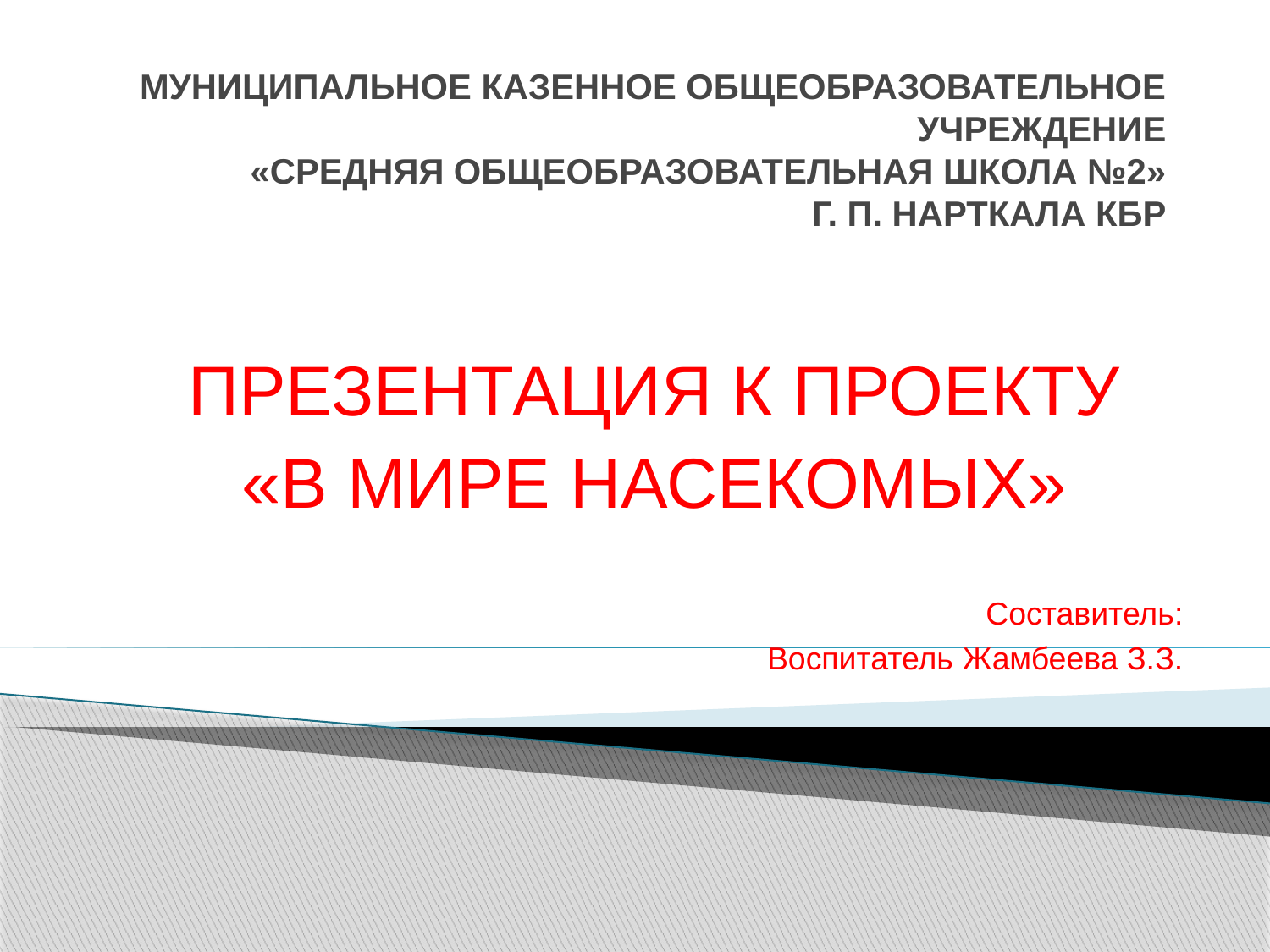

# МУНИЦИПАЛЬНОЕ КАЗЕННОЕ ОБЩЕОБРАЗОВАТЕЛЬНОЕ УЧРЕЖДЕНИЕ «СРЕДНЯЯ ОБЩЕОБРАЗОВАТЕЛЬНАЯ ШКОЛА №2» Г. П. НАРТКАЛА КБР

ПРЕЗЕНТАЦИЯ К ПРОЕКТУ
«В МИРЕ НАСЕКОМЫХ»

Составитель:
Воспитатель Жамбеева З.З.